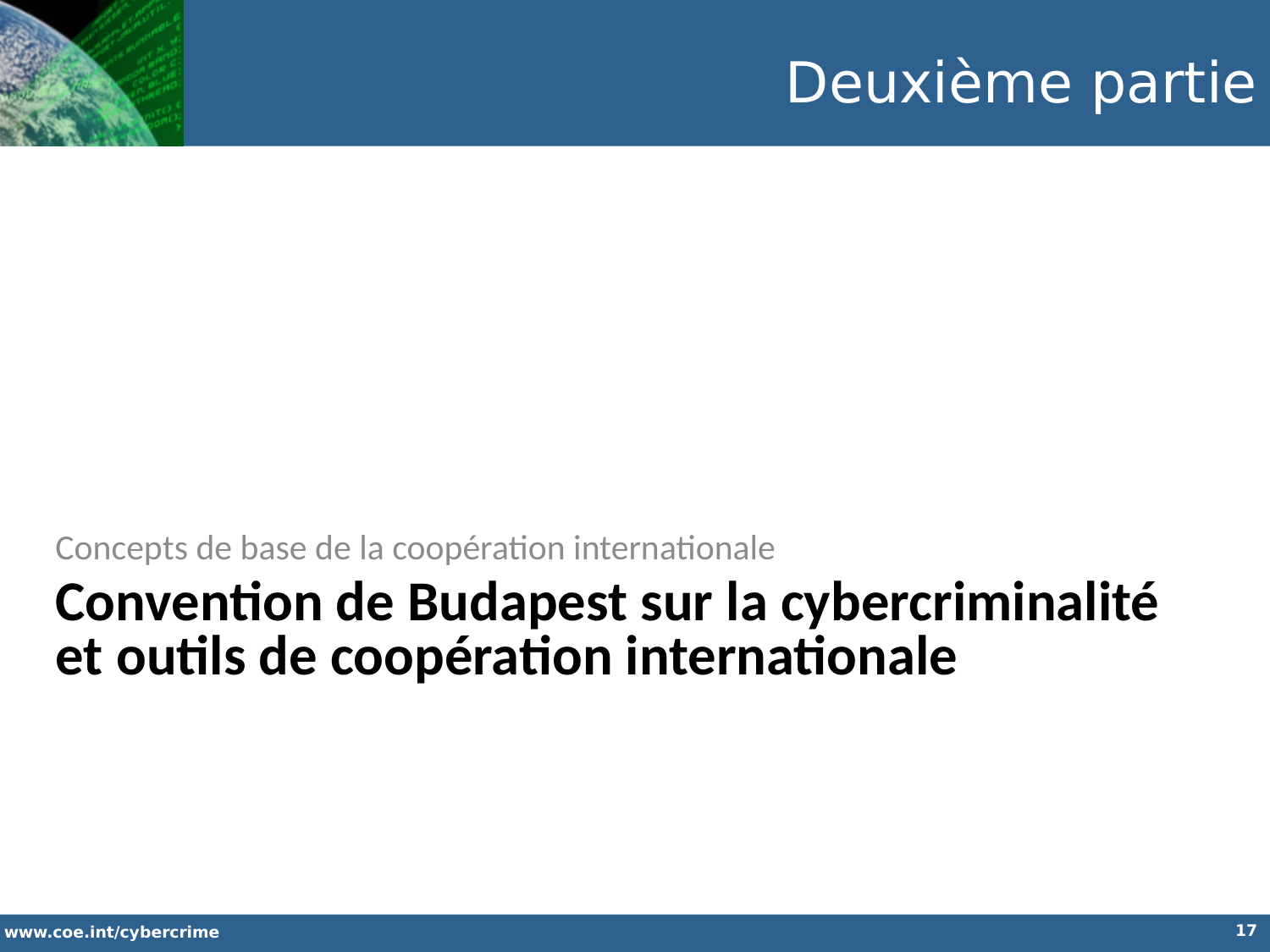

Deuxième partie
Concepts de base de la coopération internationale
Convention de Budapest sur la cybercriminalité et outils de coopération internationale
17